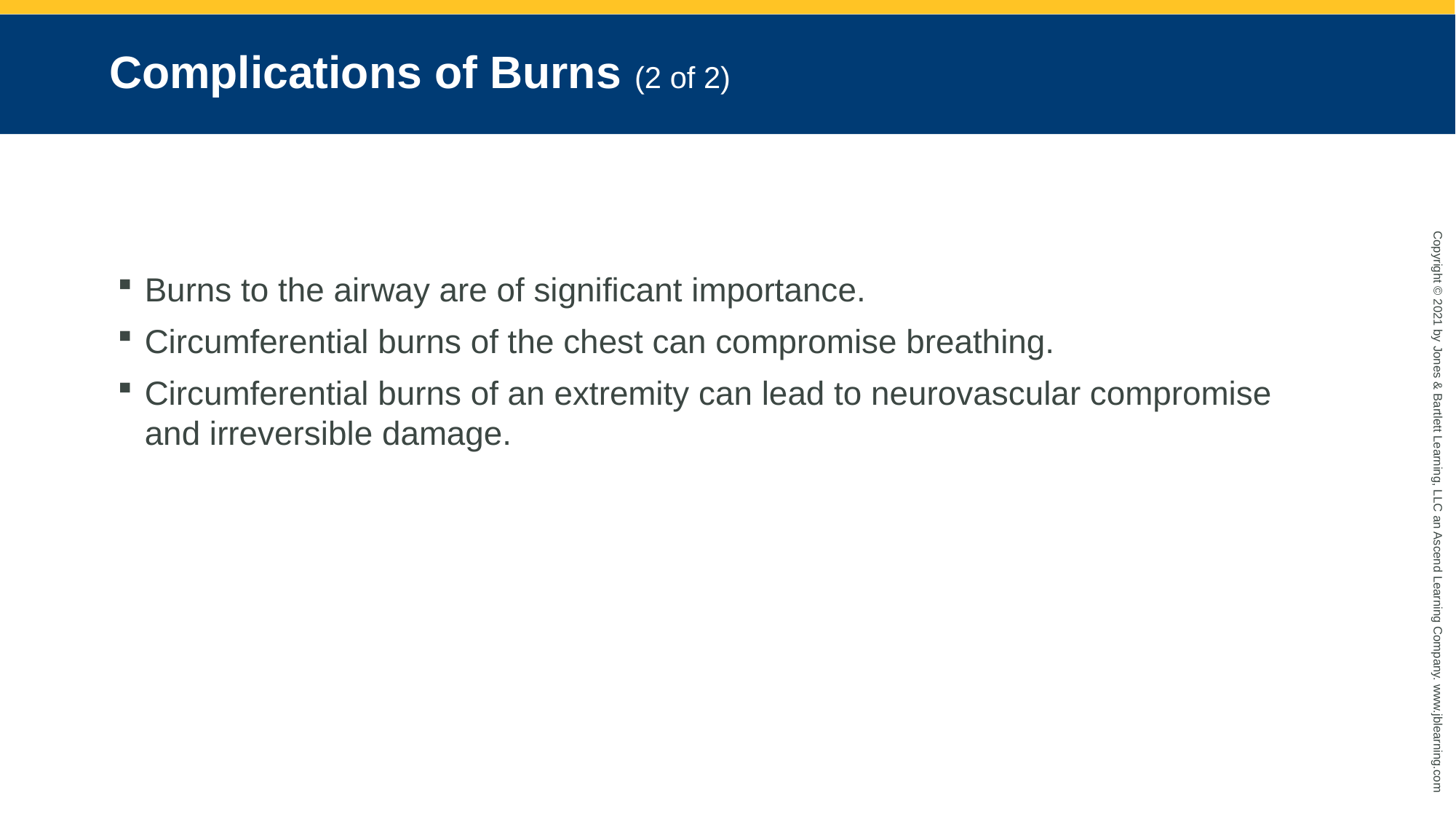

# Complications of Burns (2 of 2)
Burns to the airway are of significant importance.
Circumferential burns of the chest can compromise breathing.
Circumferential burns of an extremity can lead to neurovascular compromise and irreversible damage.